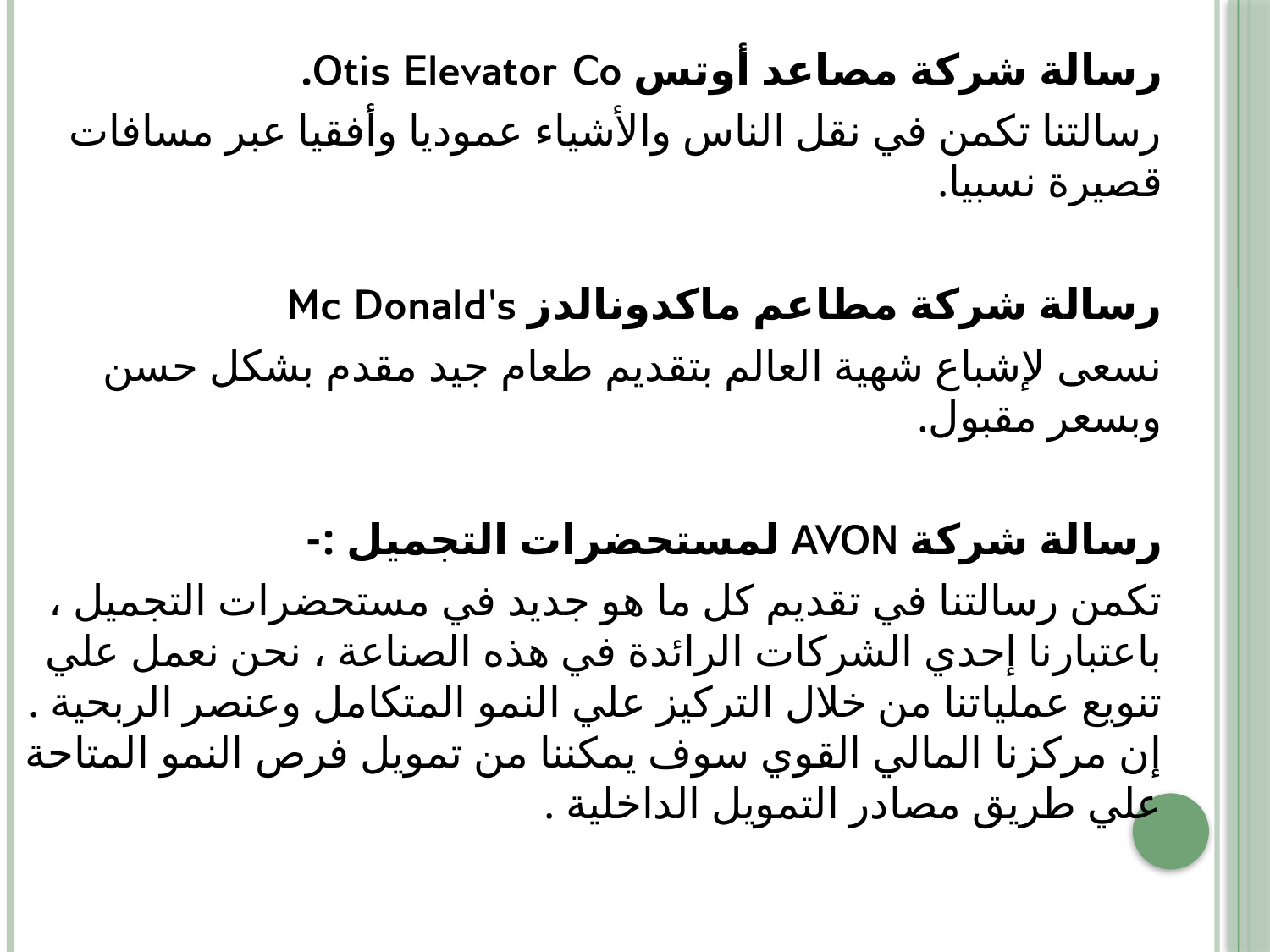

رسالة شركة مصاعد أوتس Otis Elevator Co.
رسالتنا تكمن في نقل الناس والأشياء عموديا وأفقيا عبر مسافات قصيرة نسبيا.

رسالة شركة مطاعم ماكدونالدز Mc Donald's
نسعى لإشباع شهية العالم بتقديم طعام جيد مقدم بشكل حسن وبسعر مقبول.

رسالة شركة AVON لمستحضرات التجميل :-
تكمن رسالتنا في تقديم كل ما هو جديد في مستحضرات التجميل ، باعتبارنا إحدي الشركات الرائدة في هذه الصناعة ، نحن نعمل علي تنويع عملياتنا من خلال التركيز علي النمو المتكامل وعنصر الربحية . إن مركزنا المالي القوي سوف يمكننا من تمويل فرص النمو المتاحة علي طريق مصادر التمويل الداخلية .